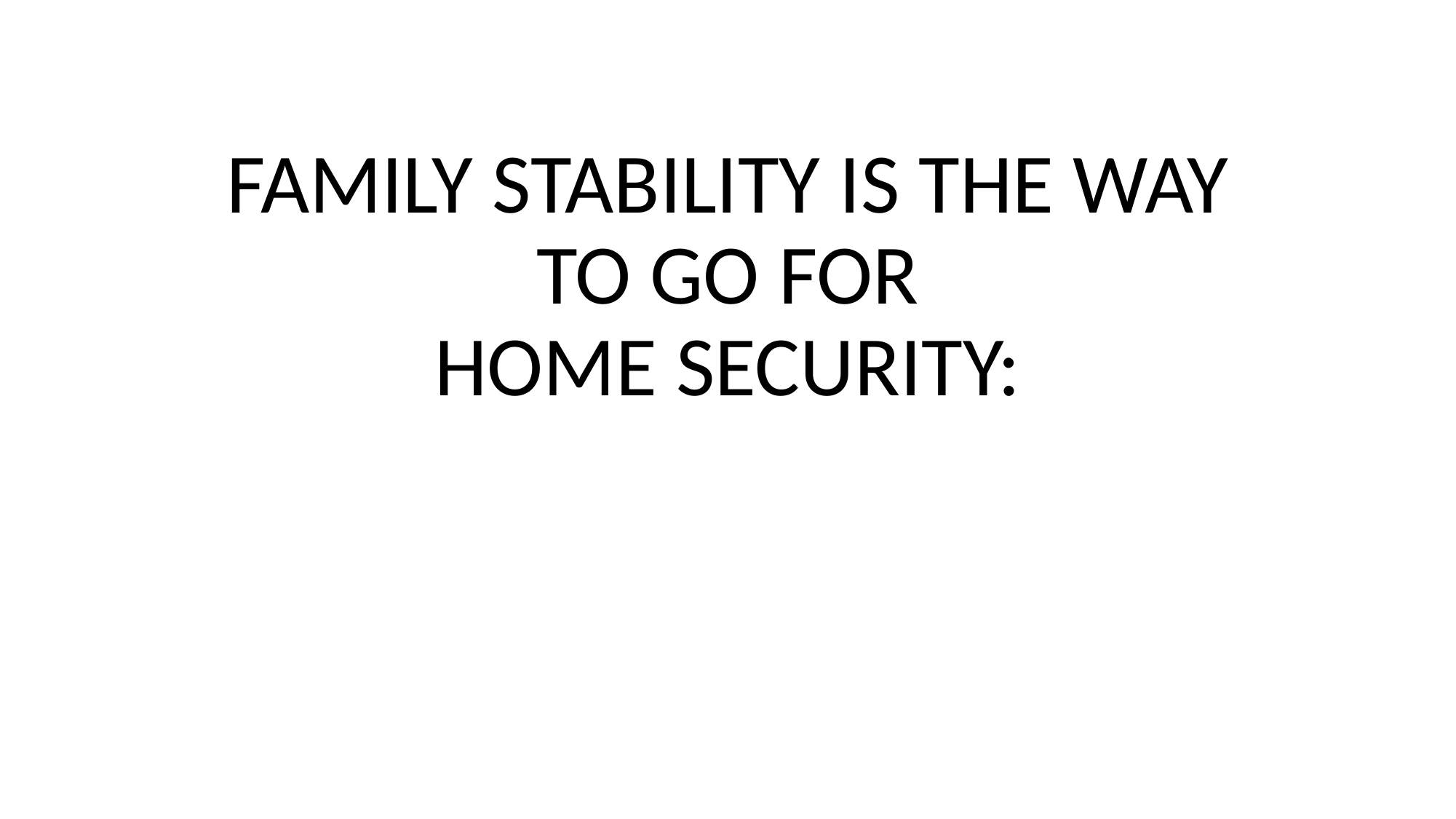

# FAMILY STABILITY IS THE WAY TO GO FOR HOME SECURITY: